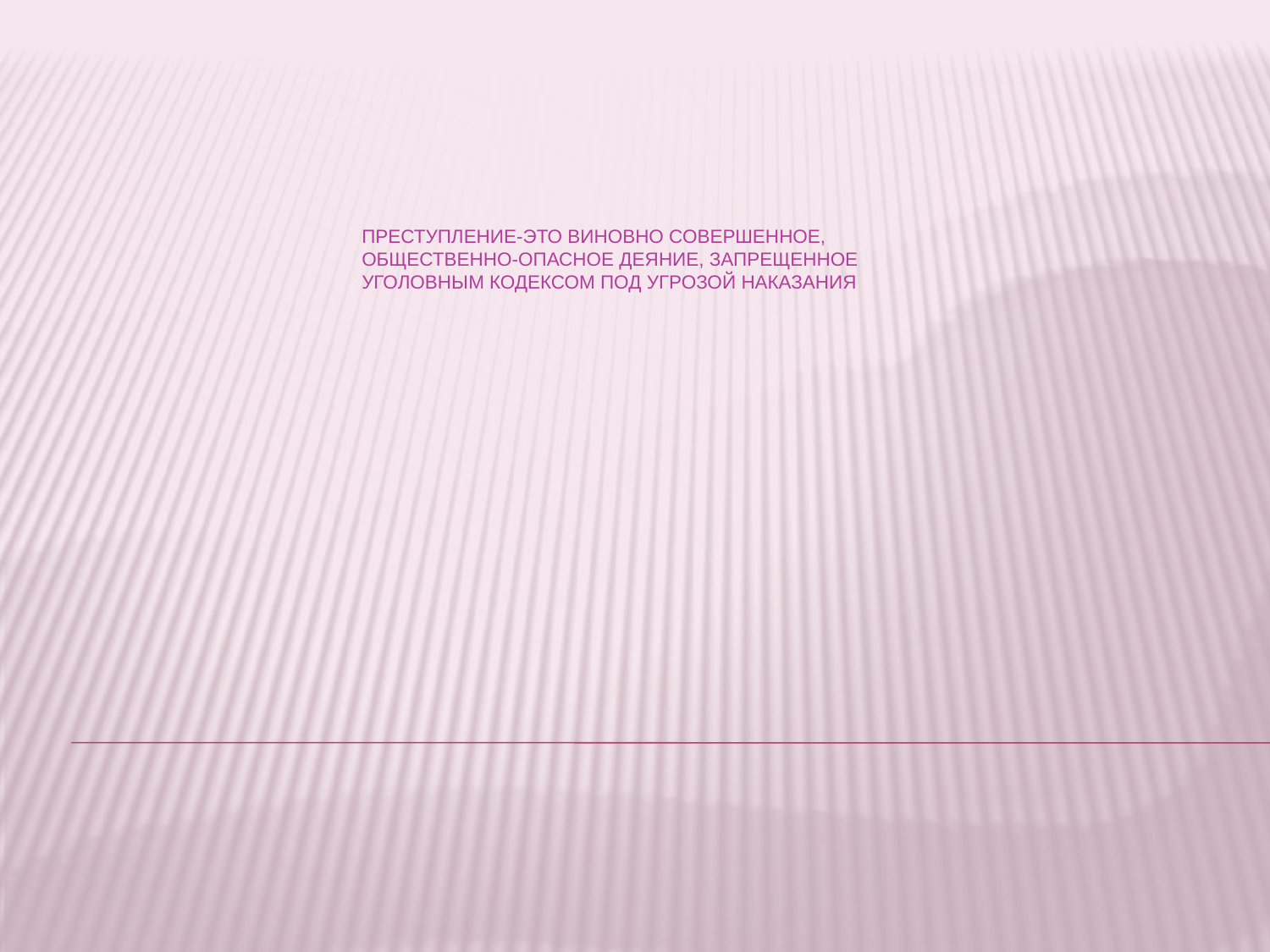

# Преступление-это виновно совершенное, общественно-опасное деяние, запрещенное уголовным Кодексом под угрозой наказания